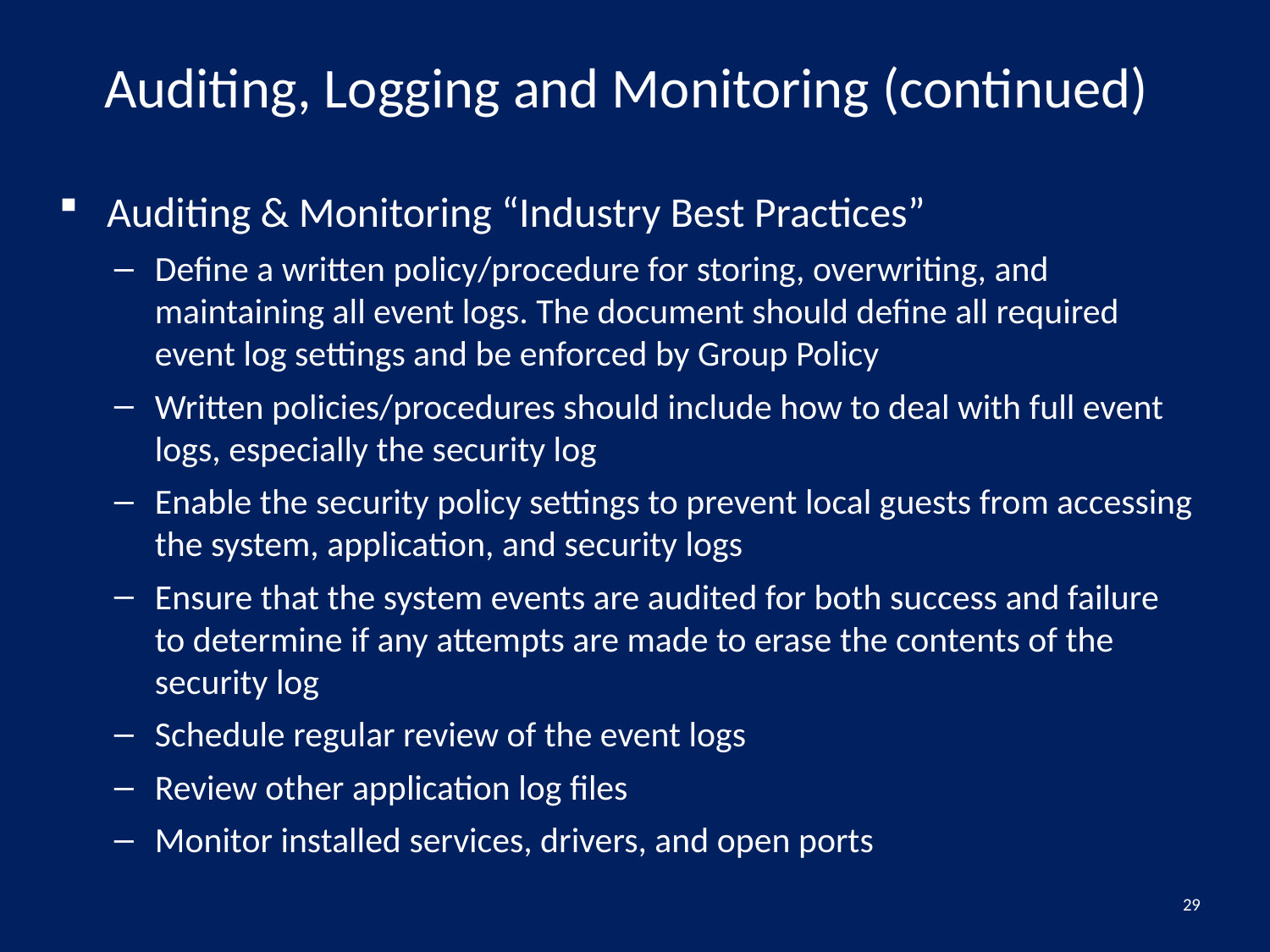

# Auditing, Logging and Monitoring (continued)
Auditing & Monitoring “Industry Best Practices”
Define a written policy/procedure for storing, overwriting, and maintaining all event logs. The document should define all required event log settings and be enforced by Group Policy
Written policies/procedures should include how to deal with full event logs, especially the security log
Enable the security policy settings to prevent local guests from accessing the system, application, and security logs
Ensure that the system events are audited for both success and failure to determine if any attempts are made to erase the contents of the security log
Schedule regular review of the event logs
Review other application log files
Monitor installed services, drivers, and open ports